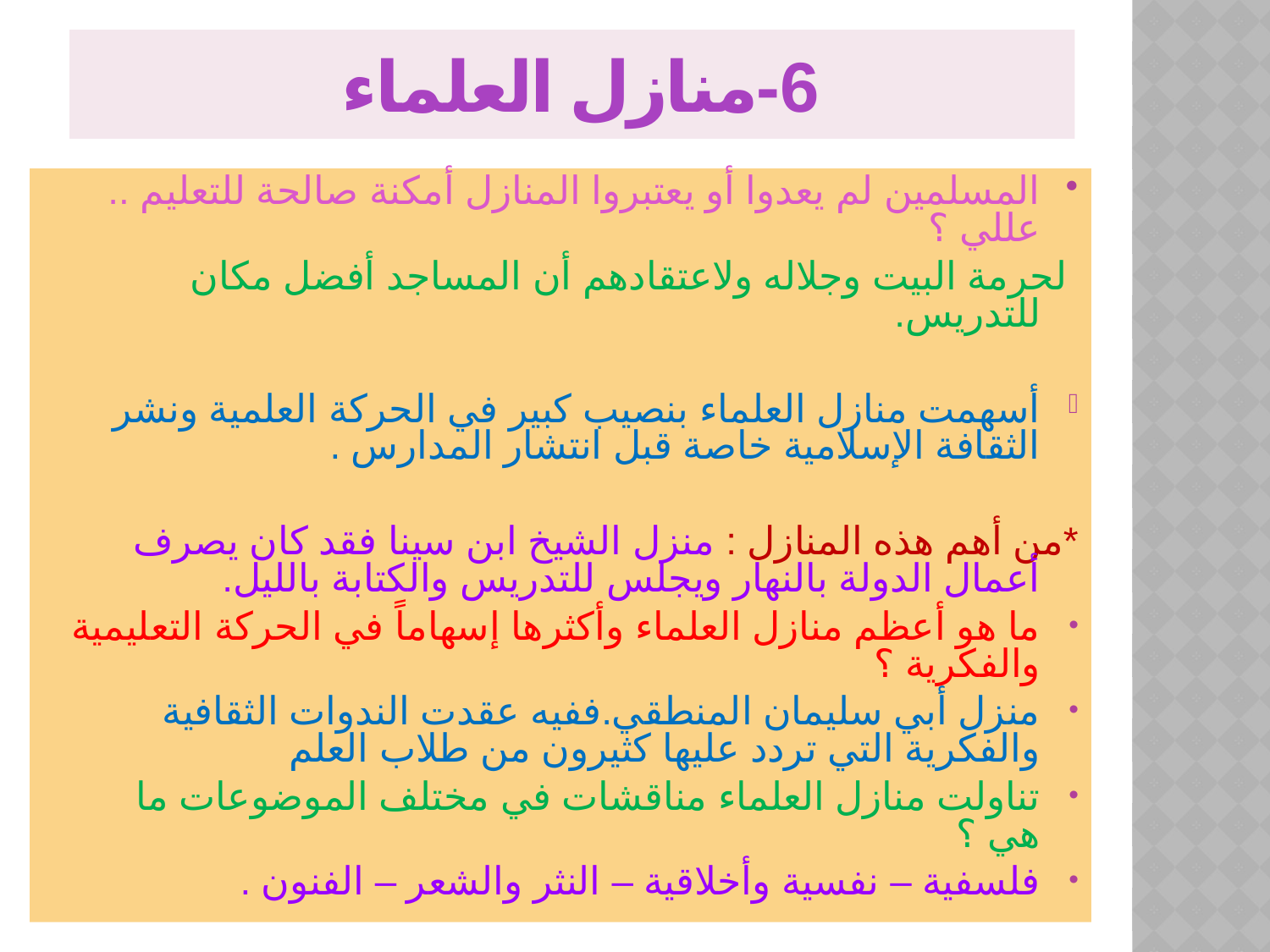

# 6-منازل العلماء
المسلمين لم يعدوا أو يعتبروا المنازل أمكنة صالحة للتعليم .. عللي ؟
 لحرمة البيت وجلاله ولاعتقادهم أن المساجد أفضل مكان للتدريس.

أسهمت منازل العلماء بنصيب كبير في الحركة العلمية ونشر الثقافة الإسلامية خاصة قبل انتشار المدارس .

*من أهم هذه المنازل : منزل الشيخ ابن سينا فقد كان يصرف أعمال الدولة بالنهار ويجلس للتدريس والكتابة بالليل.
ما هو أعظم منازل العلماء وأكثرها إسهاماً في الحركة التعليمية والفكرية ؟
منزل أبي سليمان المنطقي.ففيه عقدت الندوات الثقافية والفكرية التي تردد عليها كثيرون من طلاب العلم
تناولت منازل العلماء مناقشات في مختلف الموضوعات ما هي ؟
فلسفية – نفسية وأخلاقية – النثر والشعر – الفنون .